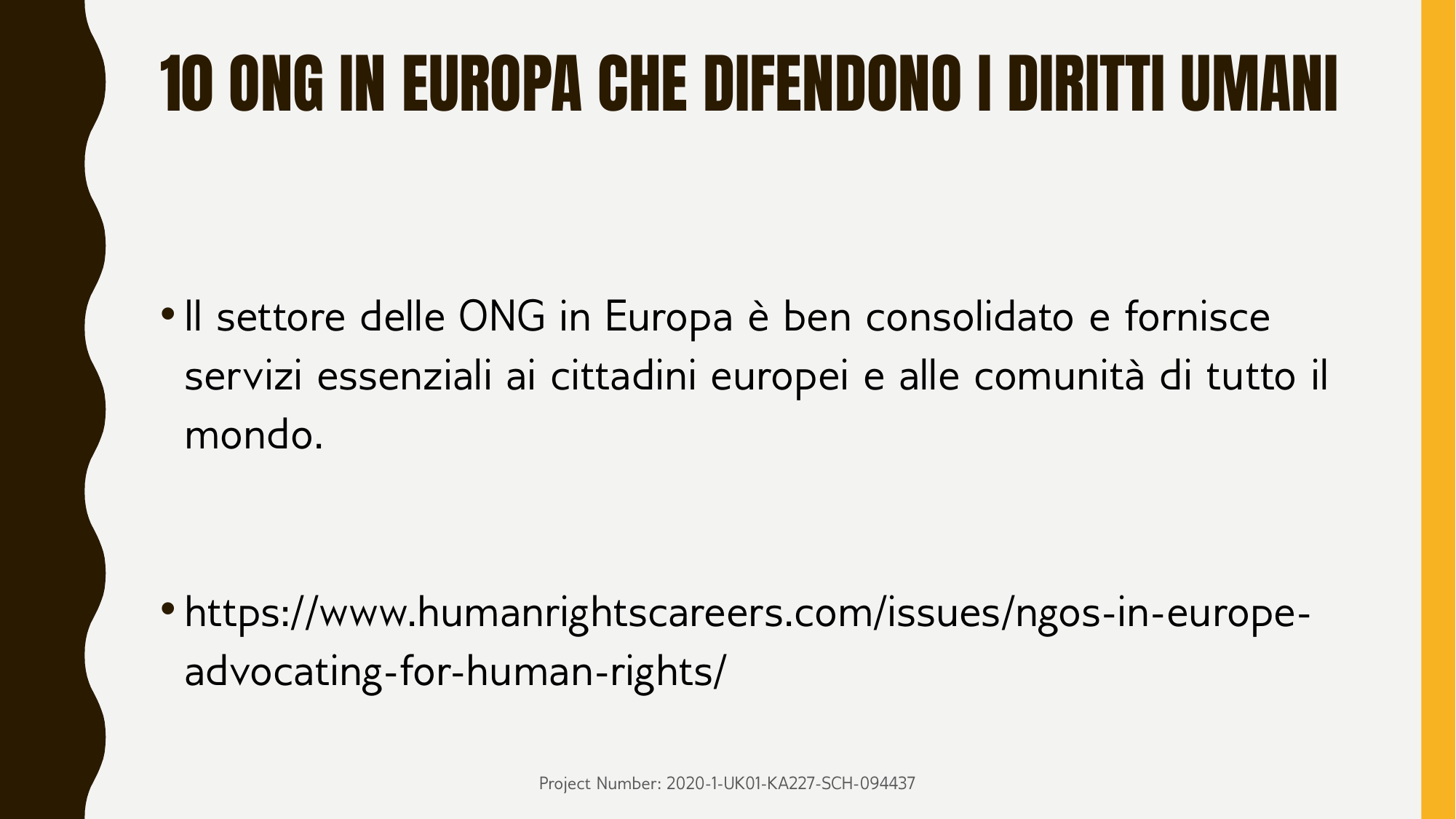

# 10 ONG IN EUROPA CHE DIFENDONO I DIRITTI UMANI

Il settore delle ONG in Europa è ben consolidato e fornisce servizi essenziali ai cittadini europei e alle comunità di tutto il mondo.

https://www.humanrightscareers.com/issues/ngos-in-europe-advocating-for-human-rights/
Project Number: 2020-1-UK01-KA227-SCH-094437